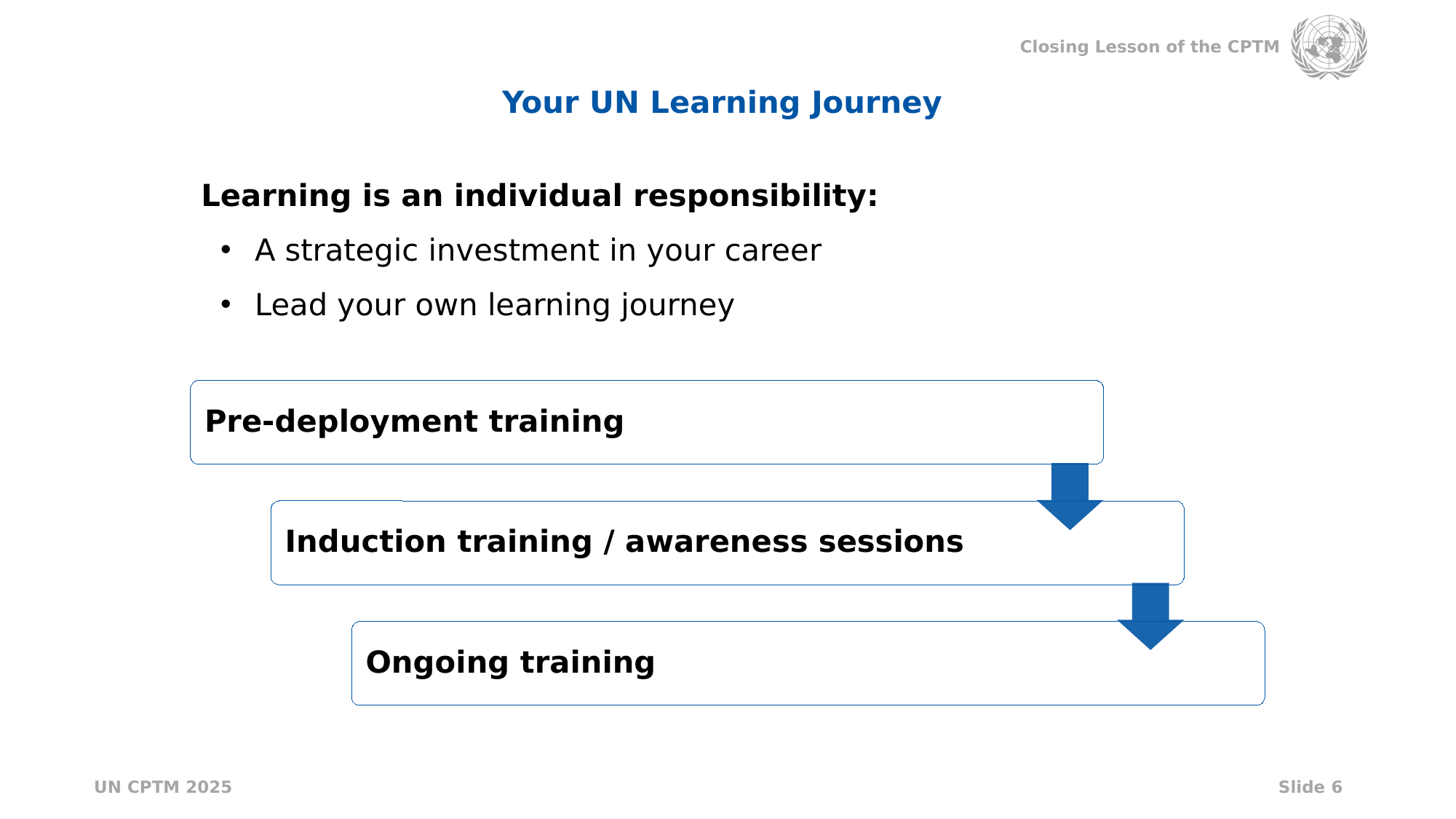

Your UN Learning Journey
Learning is an individual responsibility:
A strategic investment in your career
Lead your own learning journey
Pre-deployment training
Induction training / awareness sessions
Ongoing training